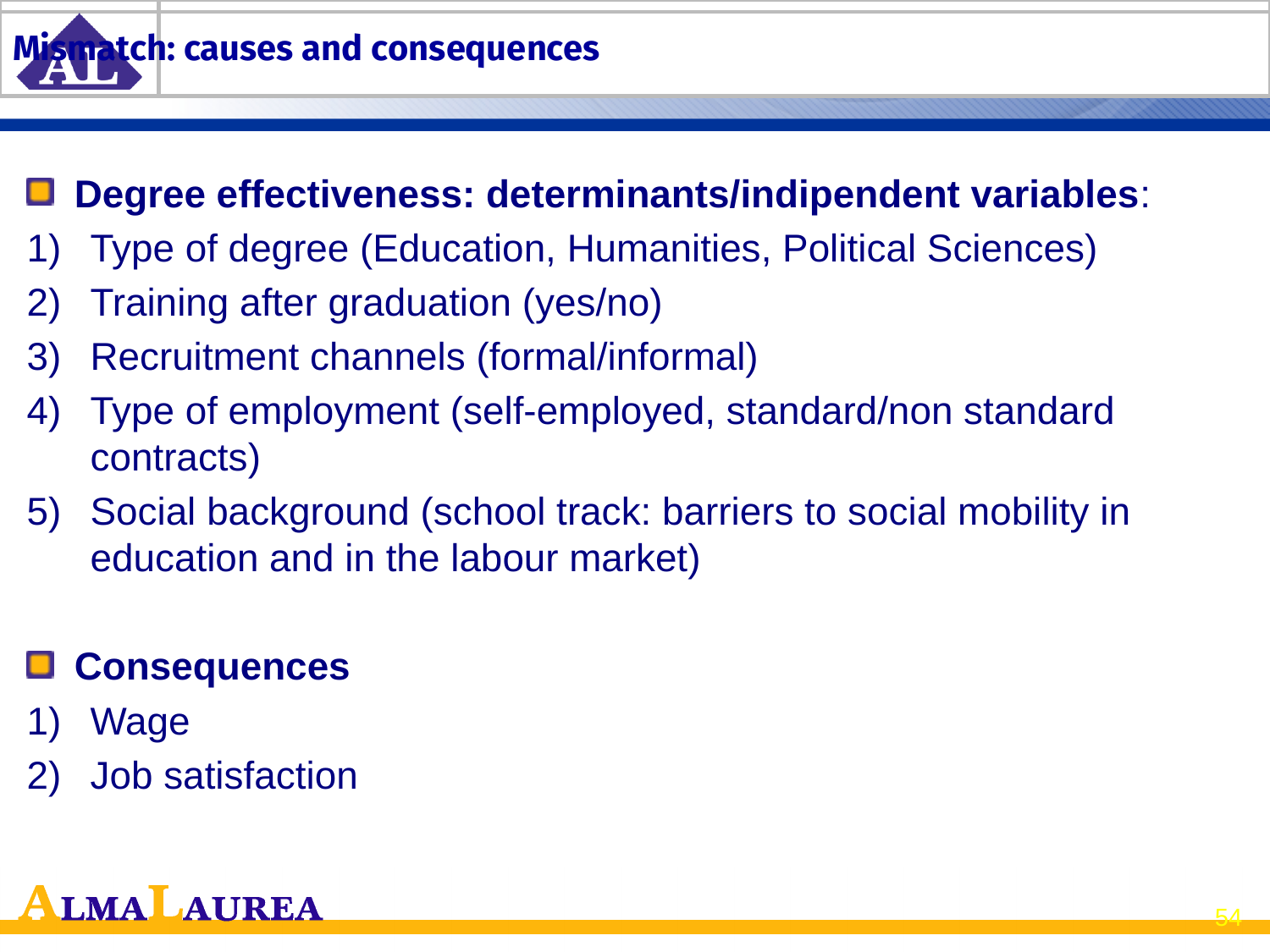

# Mismatch: causes and consequences
Degree effectiveness: determinants/indipendent variables:
Type of degree (Education, Humanities, Political Sciences)
Training after graduation (yes/no)
Recruitment channels (formal/informal)
Type of employment (self-employed, standard/non standard contracts)
Social background (school track: barriers to social mobility in education and in the labour market)

Consequences
Wage
Job satisfaction
54